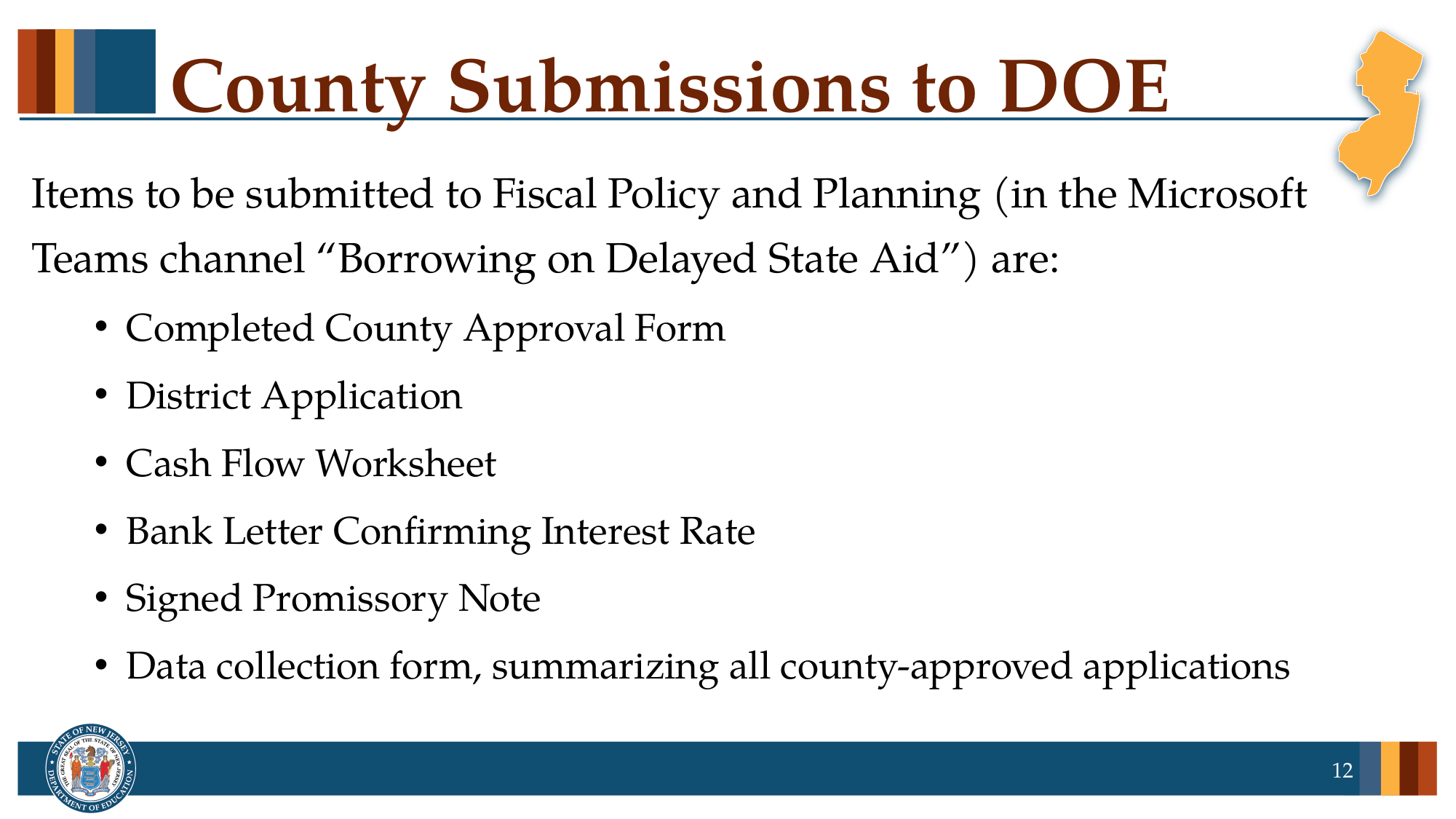

# County Submissions to DOE
Items to be submitted to Fiscal Policy and Planning (in the Microsoft Teams channel “Borrowing on Delayed State Aid”) are:
Completed County Approval Form
District Application
Cash Flow Worksheet
Bank Letter Confirming Interest Rate
Signed Promissory Note
Data collection form, summarizing all county-approved applications

12